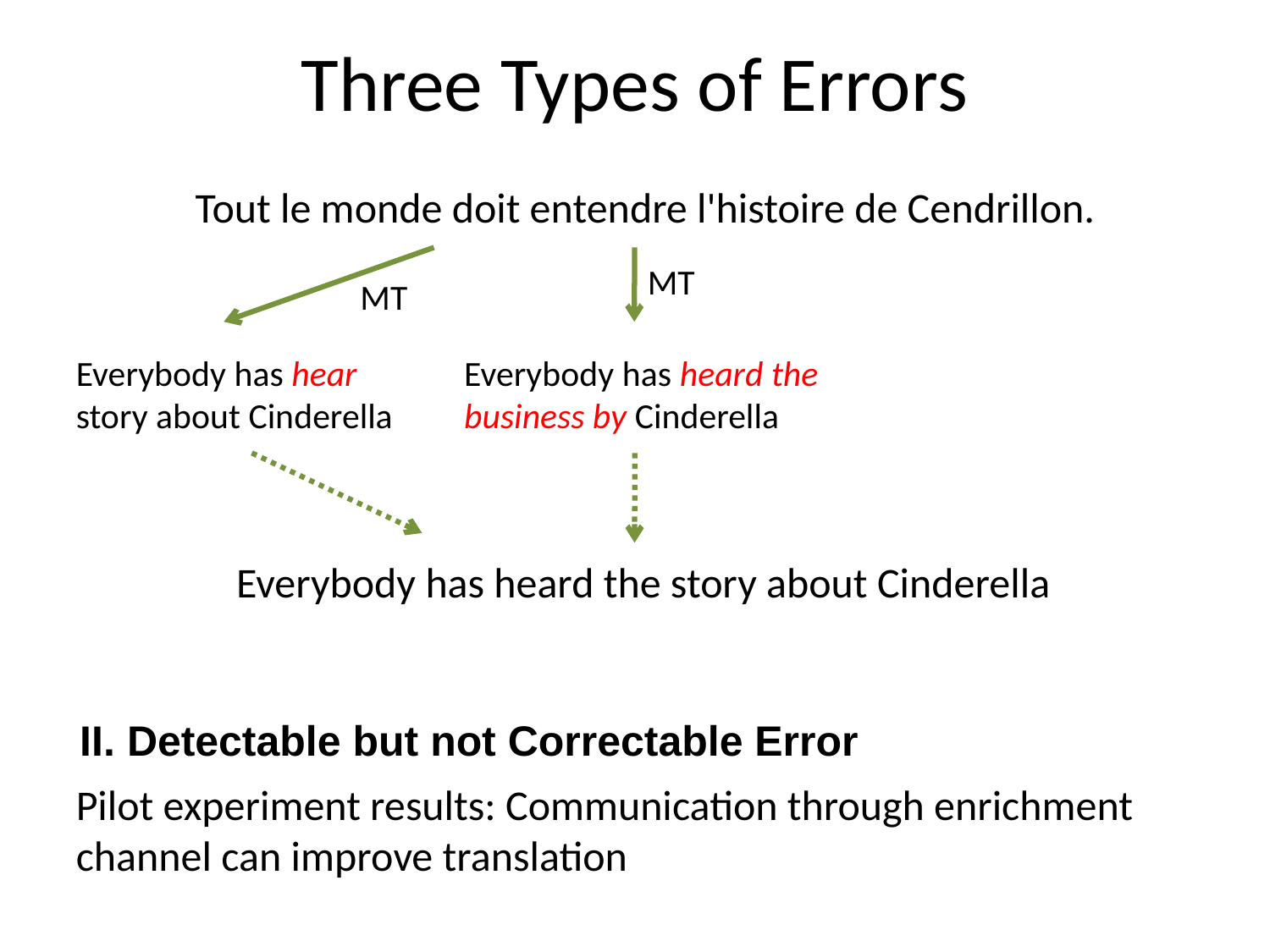

# Three Types of Errors
Tout le monde doit entendre l'histoire de Cendrillon.
MT
MT
Everybody has hear story about Cinderella
Everybody has heard the business by Cinderella
Everybody has heard the story about Cinderella
II. Detectable but not Correctable Error
Pilot experiment results: Communication through enrichment channel can improve translation